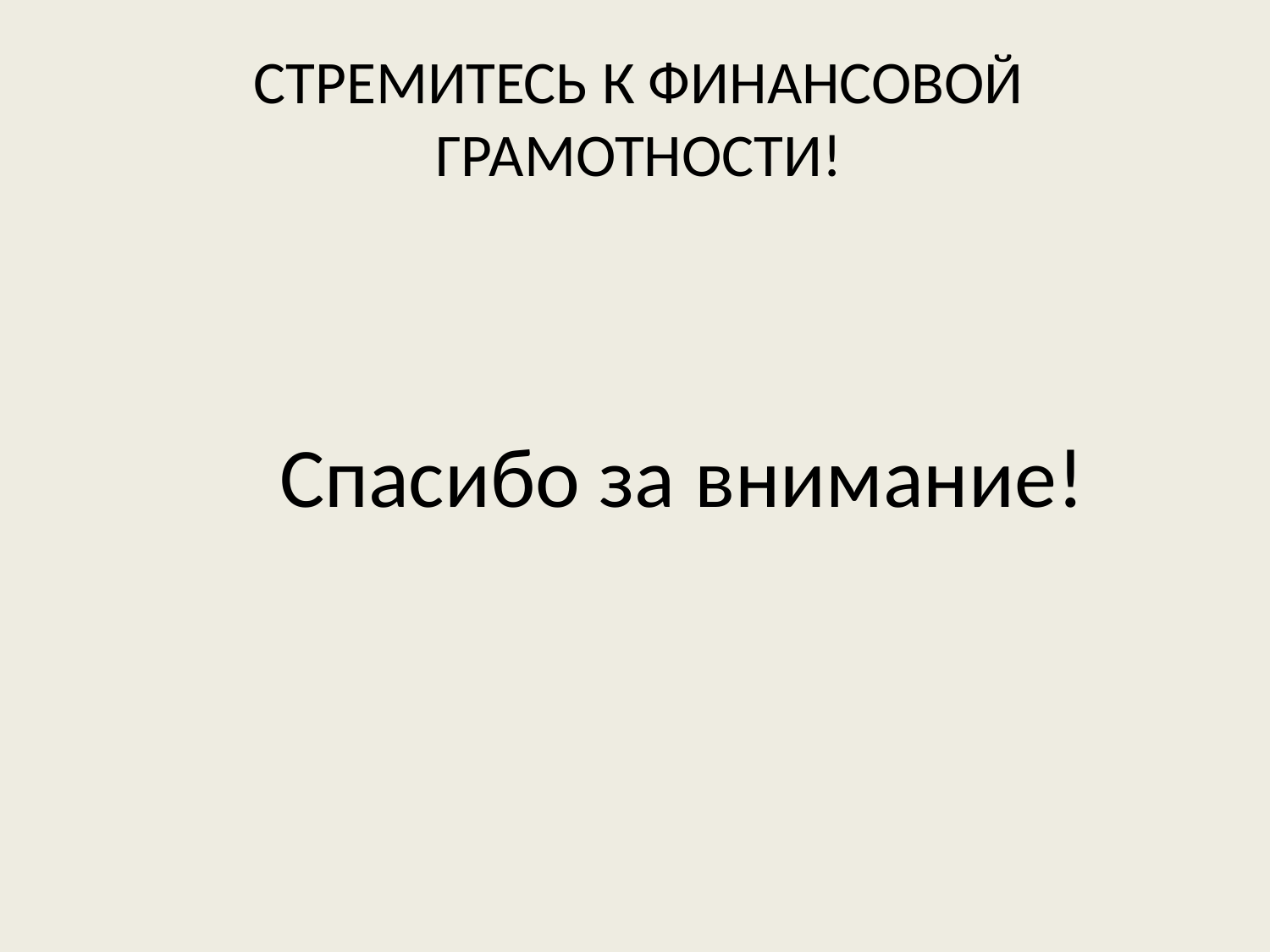

# СТРЕМИТЕСЬ К ФИНАНСОВОЙ ГРАМОТНОСТИ!
                     Спасибо за внимание!